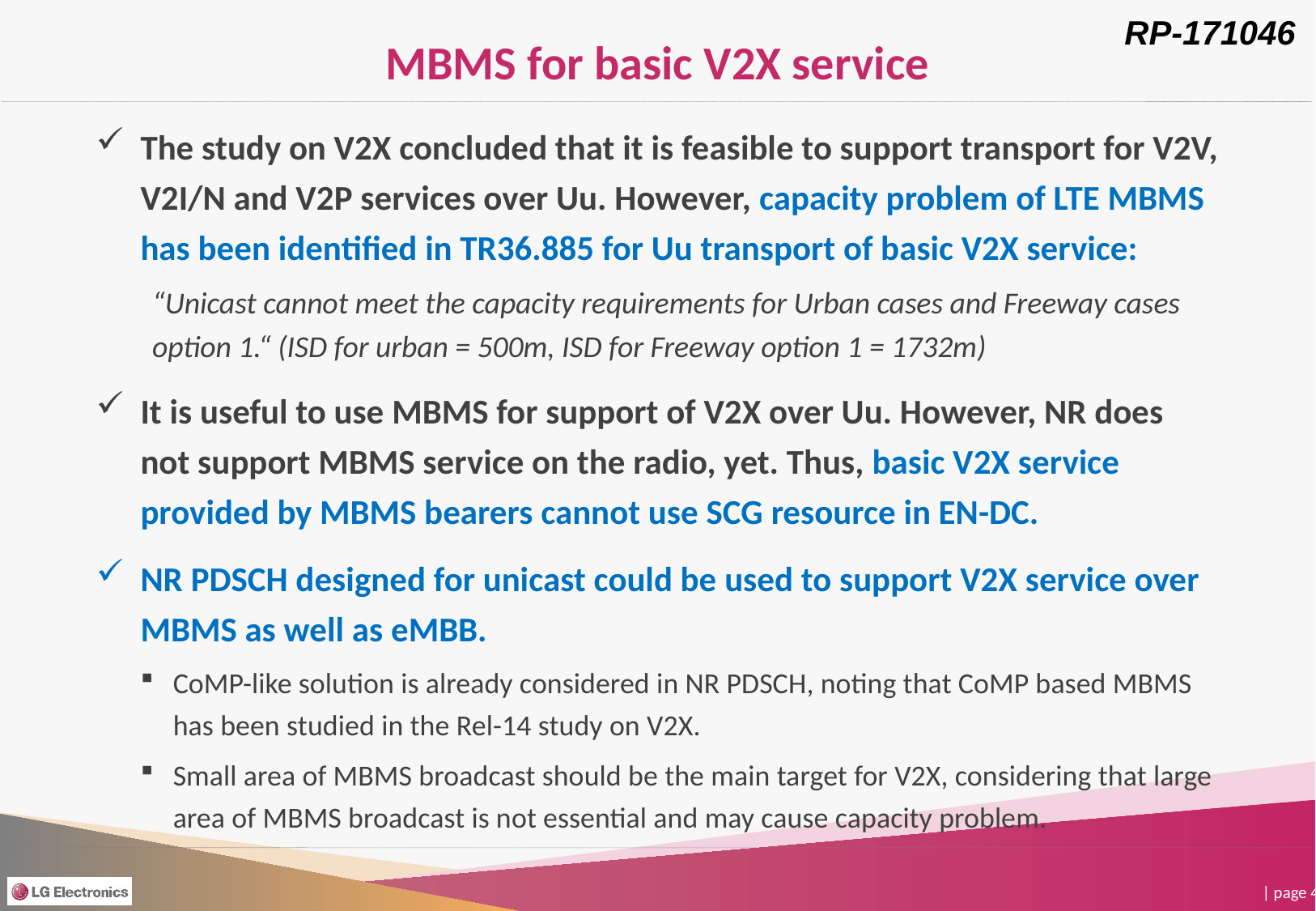

# MBMS for basic V2X service
The study on V2X concluded that it is feasible to support transport for V2V, V2I/N and V2P services over Uu. However, capacity problem of LTE MBMS has been identified in TR36.885 for Uu transport of basic V2X service:
“Unicast cannot meet the capacity requirements for Urban cases and Freeway cases option 1.“ (ISD for urban = 500m, ISD for Freeway option 1 = 1732m)
It is useful to use MBMS for support of V2X over Uu. However, NR does not support MBMS service on the radio, yet. Thus, basic V2X service provided by MBMS bearers cannot use SCG resource in EN-DC.
NR PDSCH designed for unicast could be used to support V2X service over MBMS as well as eMBB.
CoMP-like solution is already considered in NR PDSCH, noting that CoMP based MBMS has been studied in the Rel-14 study on V2X.
Small area of MBMS broadcast should be the main target for V2X, considering that large area of MBMS broadcast is not essential and may cause capacity problem.